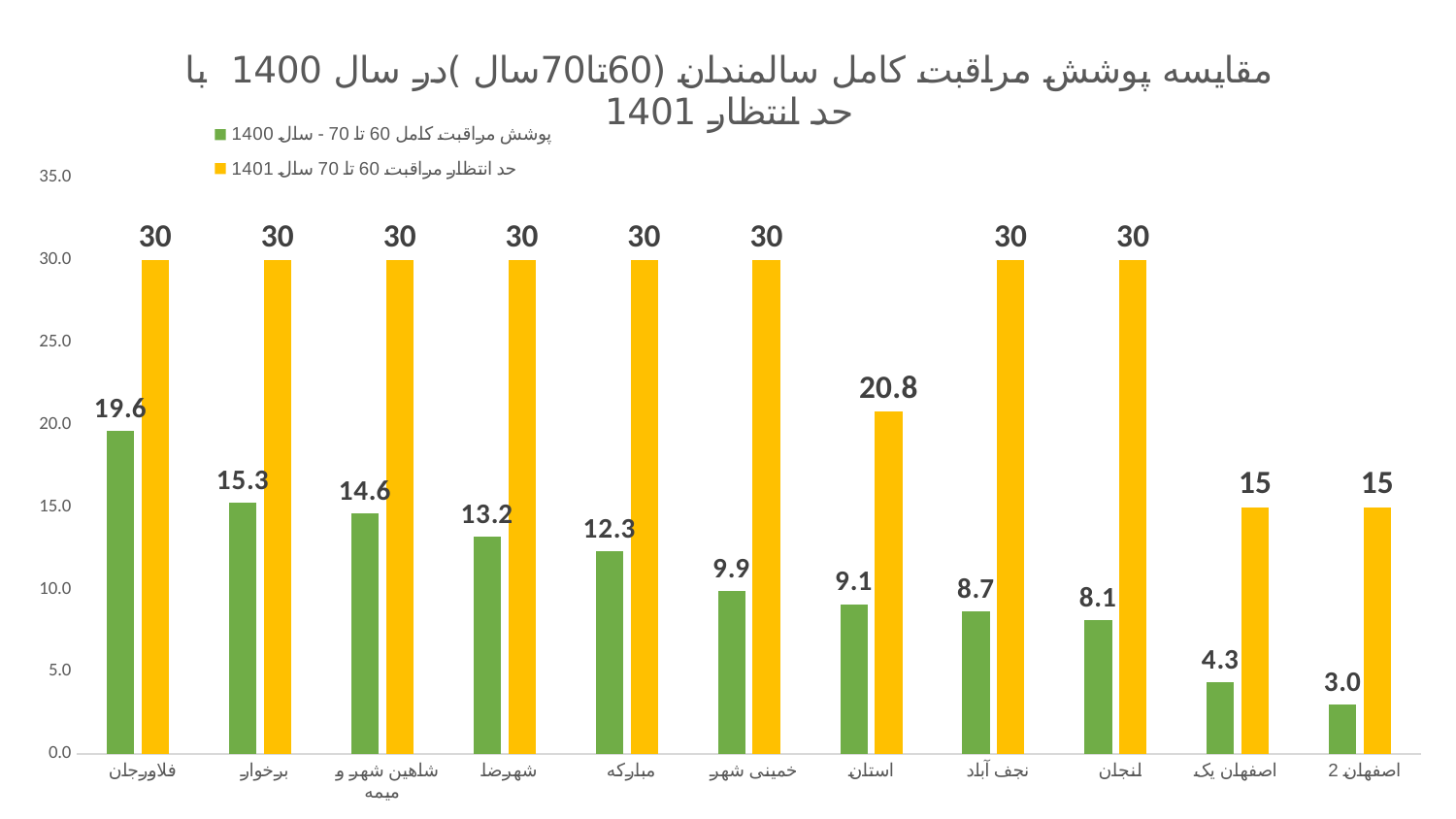

### Chart: مقایسه پوشش مراقبت کامل سالمندان (60تا70سال )در سال 1400  با حد انتظار 1401

| Category | پوشش مراقبت کامل 60 تا 70 - سال 1400 | حد انتظار مراقبت 60 تا 70 سال 1401 |
|---|---|---|
|   فلاورجان | 19.61 | 30.0 |
|   برخوار | 15.25 | 30.0 |
|   شاهین شهر و میمه | 14.64 | 30.0 |
|   شهرضا | 13.18 | 30.0 |
|   مبارکه | 12.3 | 30.0 |
|   خمینی شهر | 9.89 | 30.0 |
| استان | 9.1 | 20.8 |
|   نجف آباد | 8.66 | 30.0 |
|   لنجان | 8.14 | 30.0 |
| اصفهان یک  | 4.34 | 15.0 |
|   اصفهان 2 | 3.01 | 15.0 |